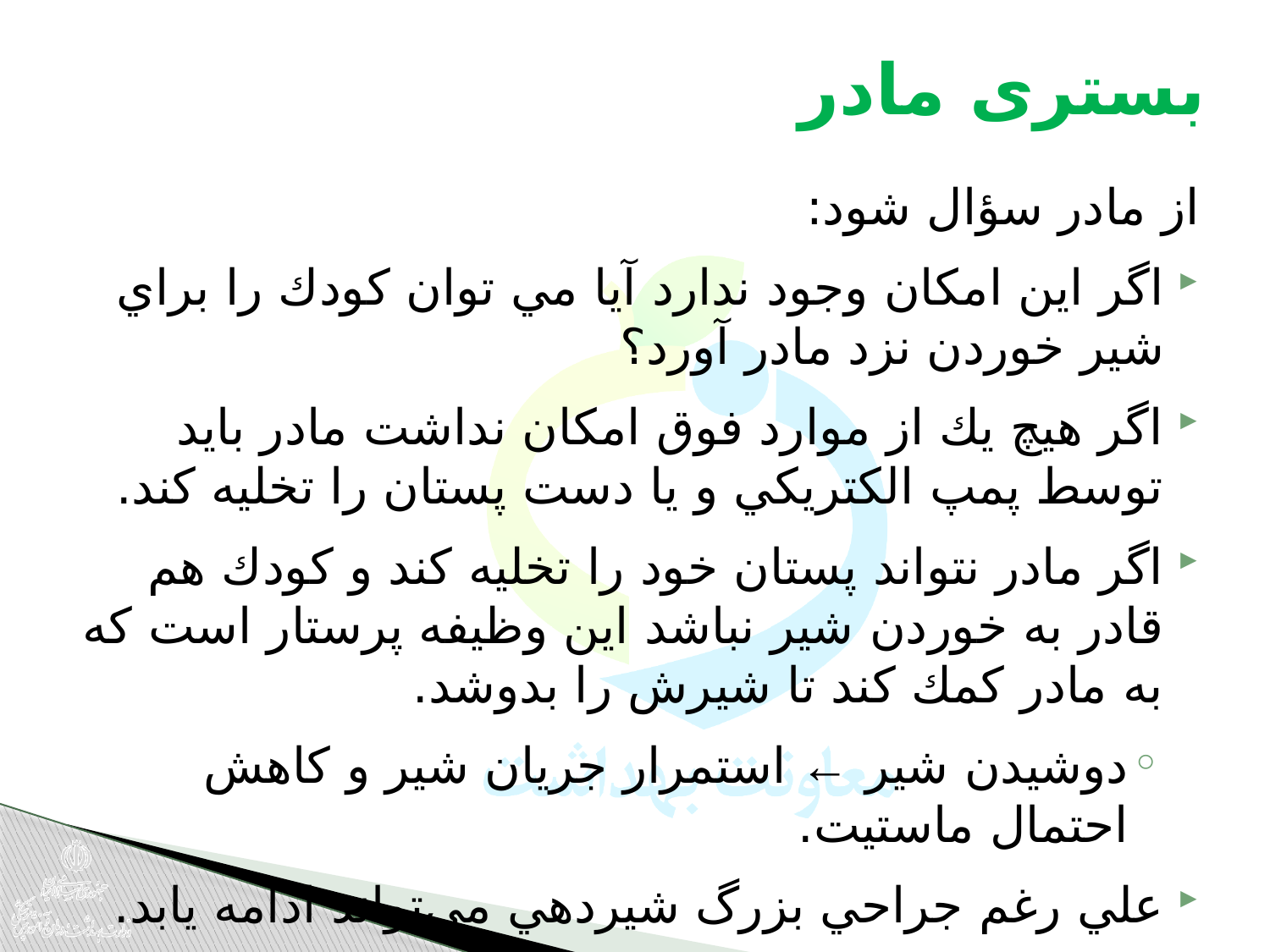

# بستری مادر
از مادر سؤال شود:
اگر اين امكان وجود ندارد آيا مي توان كودك را براي شير خوردن نزد مادر آورد‌؟
اگر هيچ يك از موارد فوق امكان نداشت مادر بايد توسط پمپ الكتريكي و يا دست پستان را تخليه كند.
اگر مادر نتواند پستان خود را تخليه كند و كودك هم قادر به خوردن شير نباشد اين وظيفه پرستار است كه به مادر كمك كند تا شيرش را بدوشد.
دوشيدن شير ← استمرار جريان شير و كاهش احتمال ماستيت.
علي رغم جراحي بزرگ شيردهي مي‌تواند ادامه يابد.